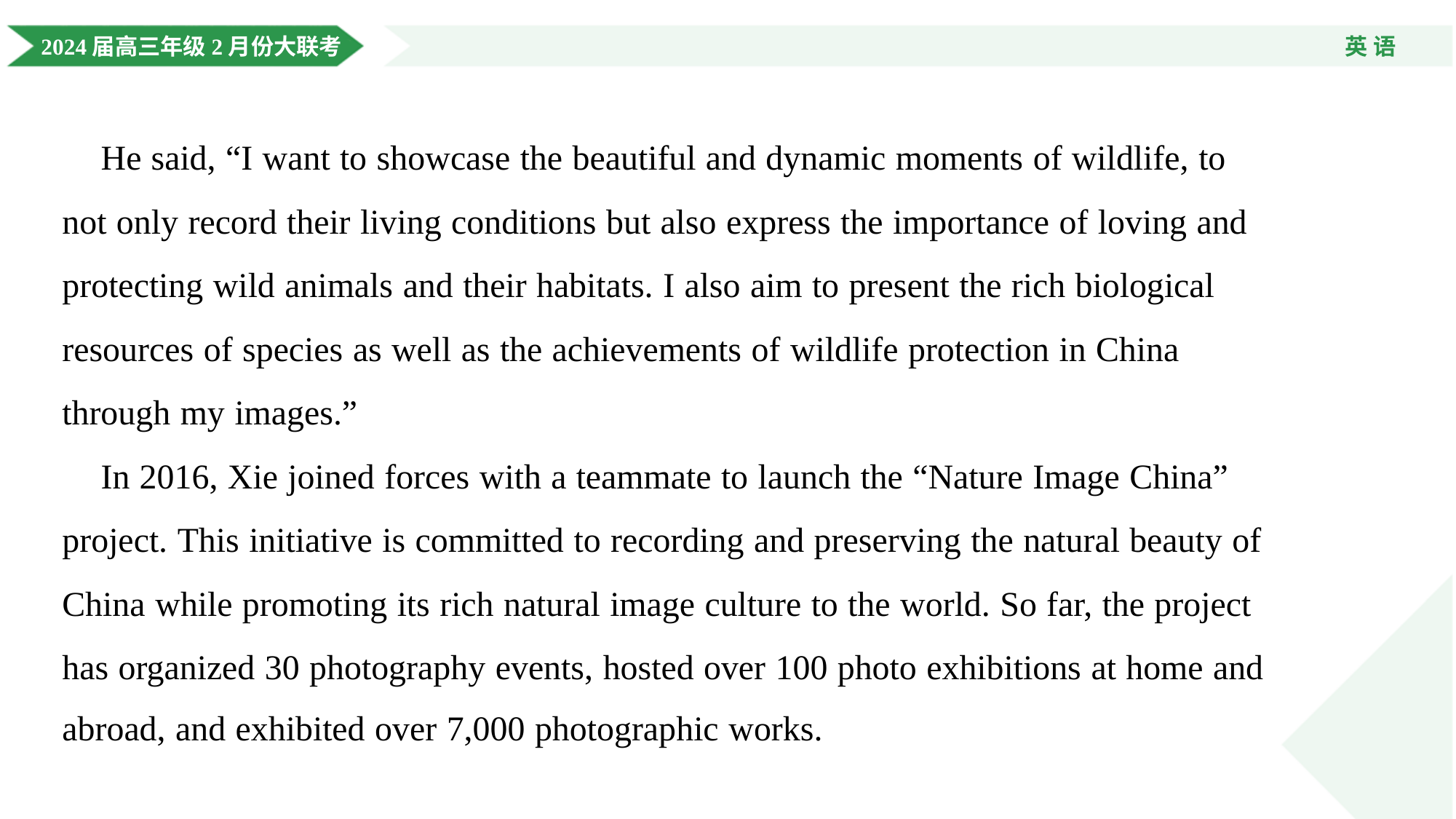

He said, “I want to showcase the beautiful and dynamic moments of wildlife, to
not only record their living conditions but also express the importance of loving and
protecting wild animals and their habitats. I also aim to present the rich biological
resources of species as well as the achievements of wildlife protection in China
through my images.”
    In 2016, Xie joined forces with a teammate to launch the “Nature Image China”
project. This initiative is committed to recording and preserving the natural beauty of
China while promoting its rich natural image culture to the world. So far, the project
has organized 30 photography events, hosted over 100 photo exhibitions at home and
abroad, and exhibited over 7,000 photographic works.